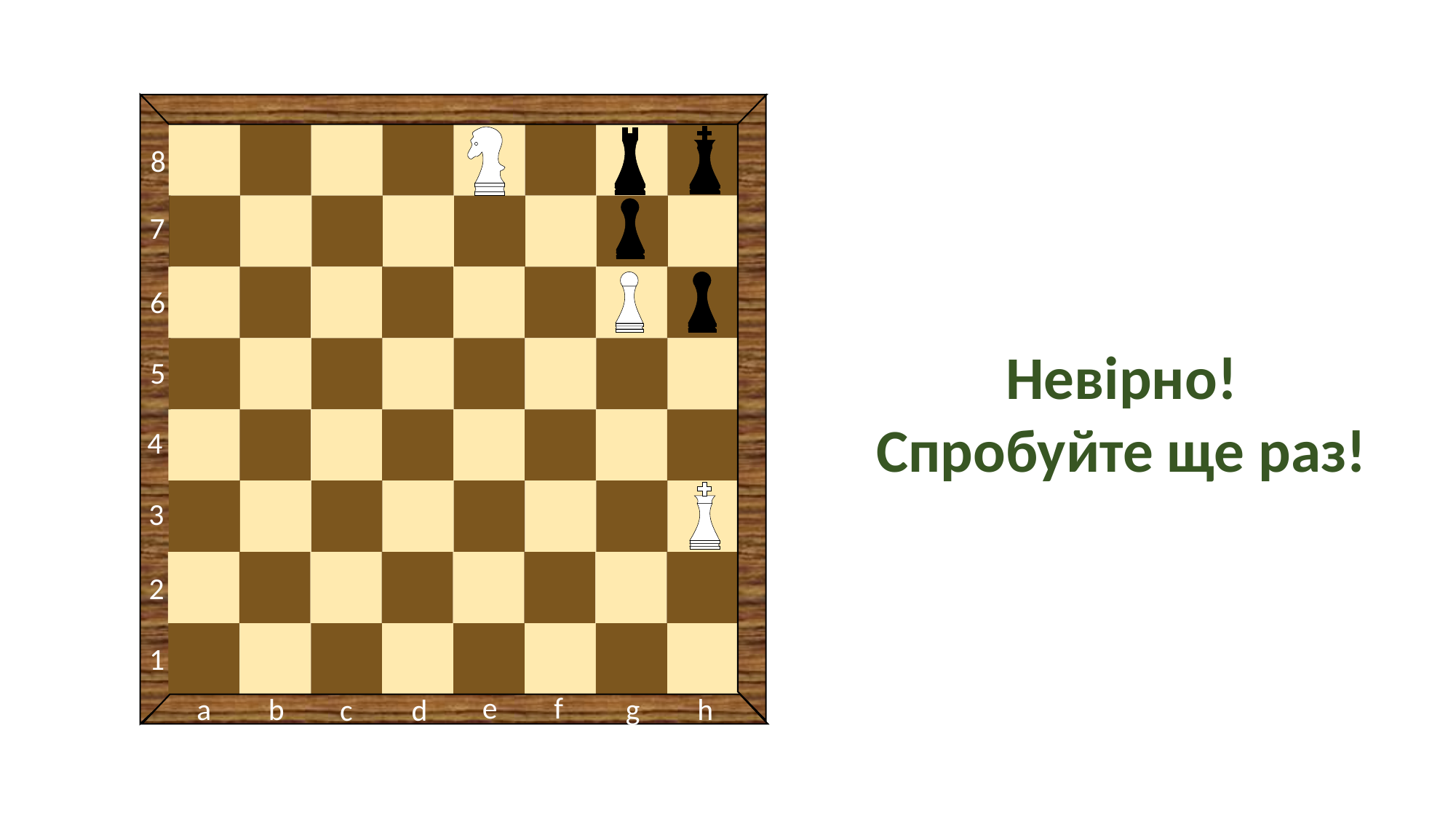

8
6

3
1
e
f
a
b
g
h
c
d

7
5
2

4

Невірно!
Спробуйте ще раз!